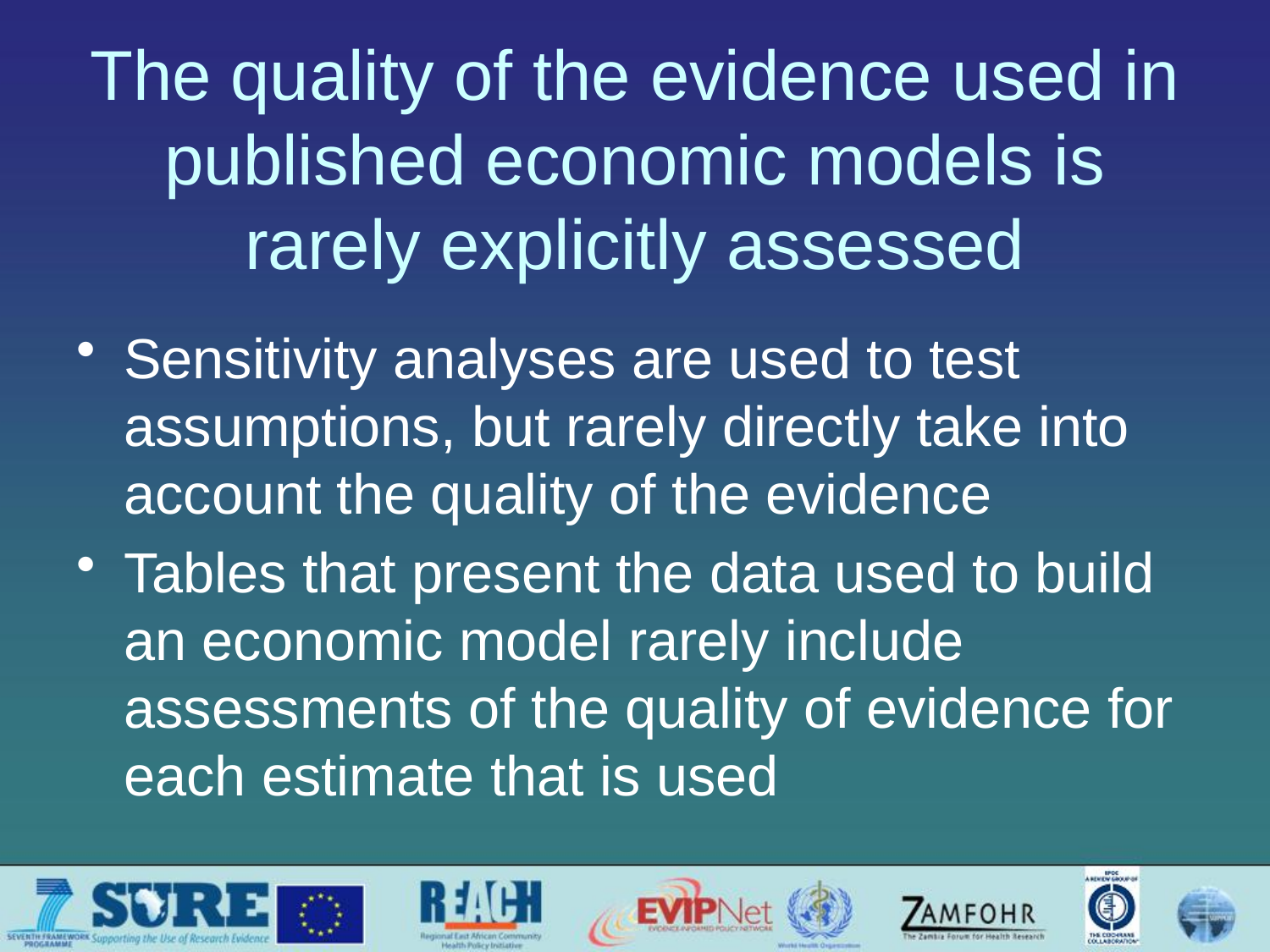

# The quality of the evidence used in published economic models is rarely explicitly assessed
Sensitivity analyses are used to test assumptions, but rarely directly take into account the quality of the evidence
Tables that present the data used to build an economic model rarely include assessments of the quality of evidence for each estimate that is used